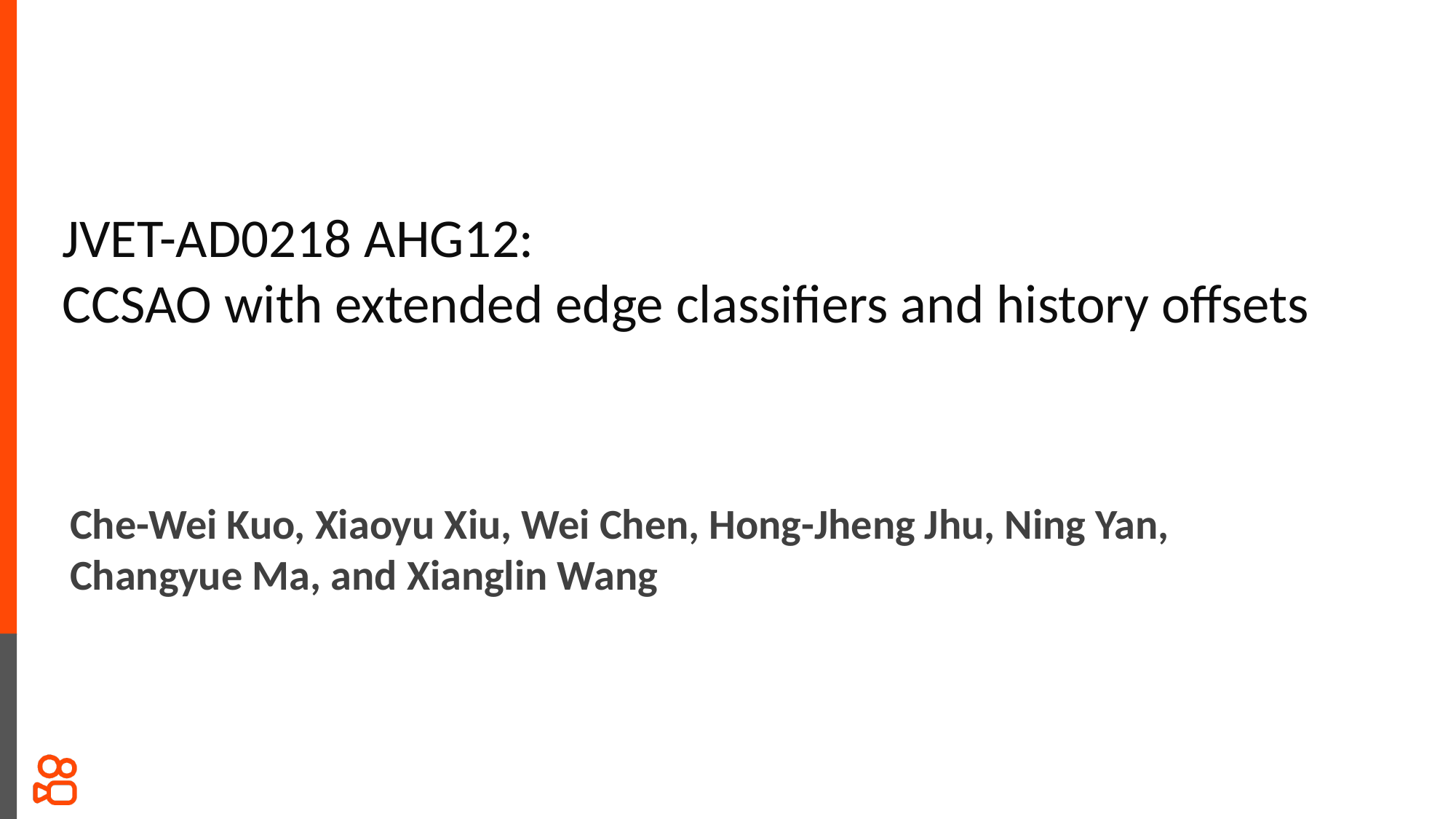

JVET-AD0218 AHG12:
CCSAO with extended edge classifiers and history offsets
Che-Wei Kuo, Xiaoyu Xiu, Wei Chen, Hong-Jheng Jhu, Ning Yan,
Changyue Ma, and Xianglin Wang